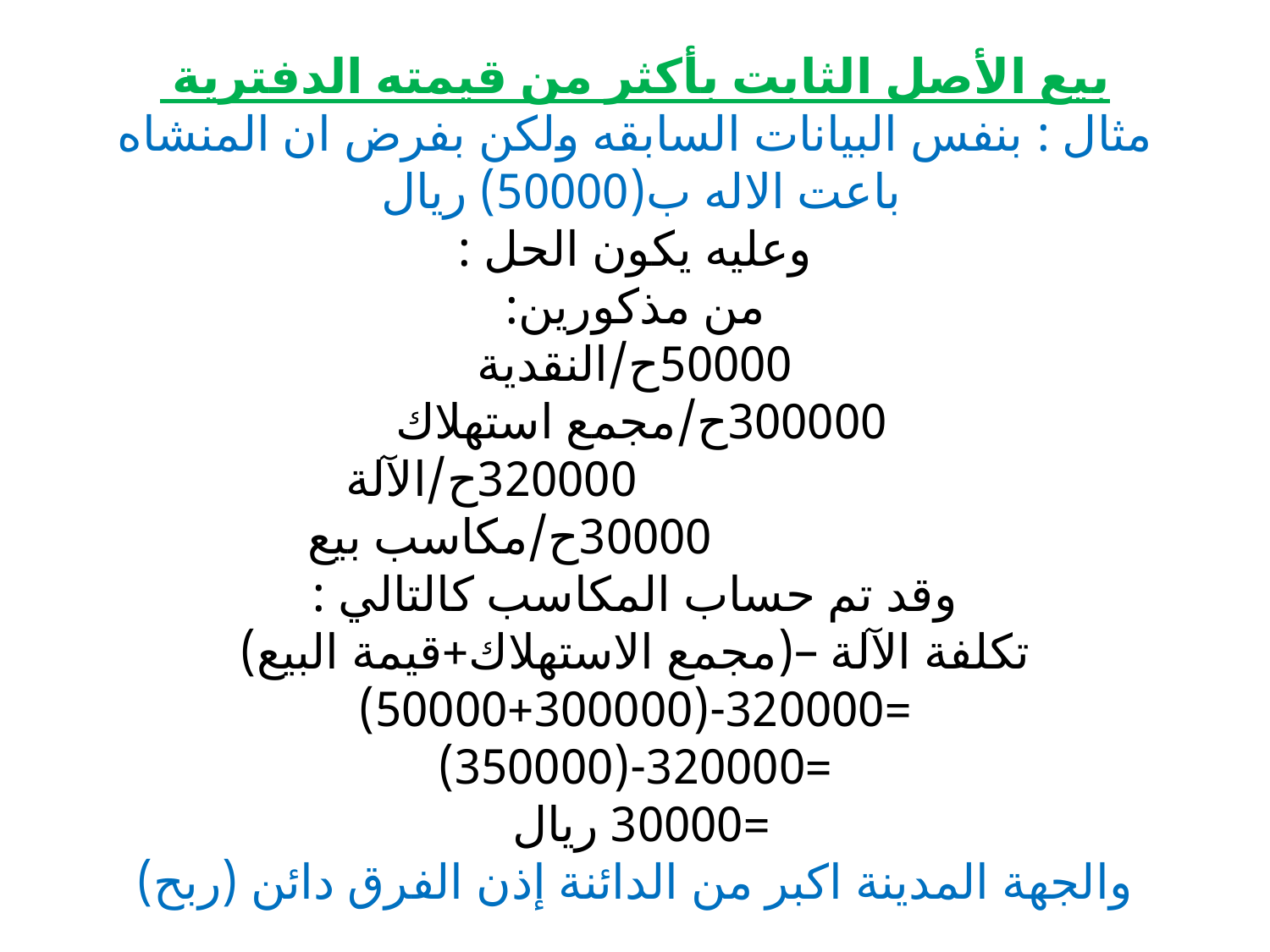

# بيع الأصل الثابت بأكثر من قيمته الدفترية مثال : بنفس البيانات السابقه ولكن بفرض ان المنشاه باعت الاله ب(50000) ريال وعليه يكون الحل : من مذكورين: 50000ح/النقدية 300000ح/مجمع استهلاك 320000ح/الآلة 30000ح/مكاسب بيع وقد تم حساب المكاسب كالتالي : تكلفة الآلة –(مجمع الاستهلاك+قيمة البيع) =320000-(300000+50000) =320000-(350000) =30000 ريال والجهة المدينة اكبر من الدائنة إذن الفرق دائن (ربح)